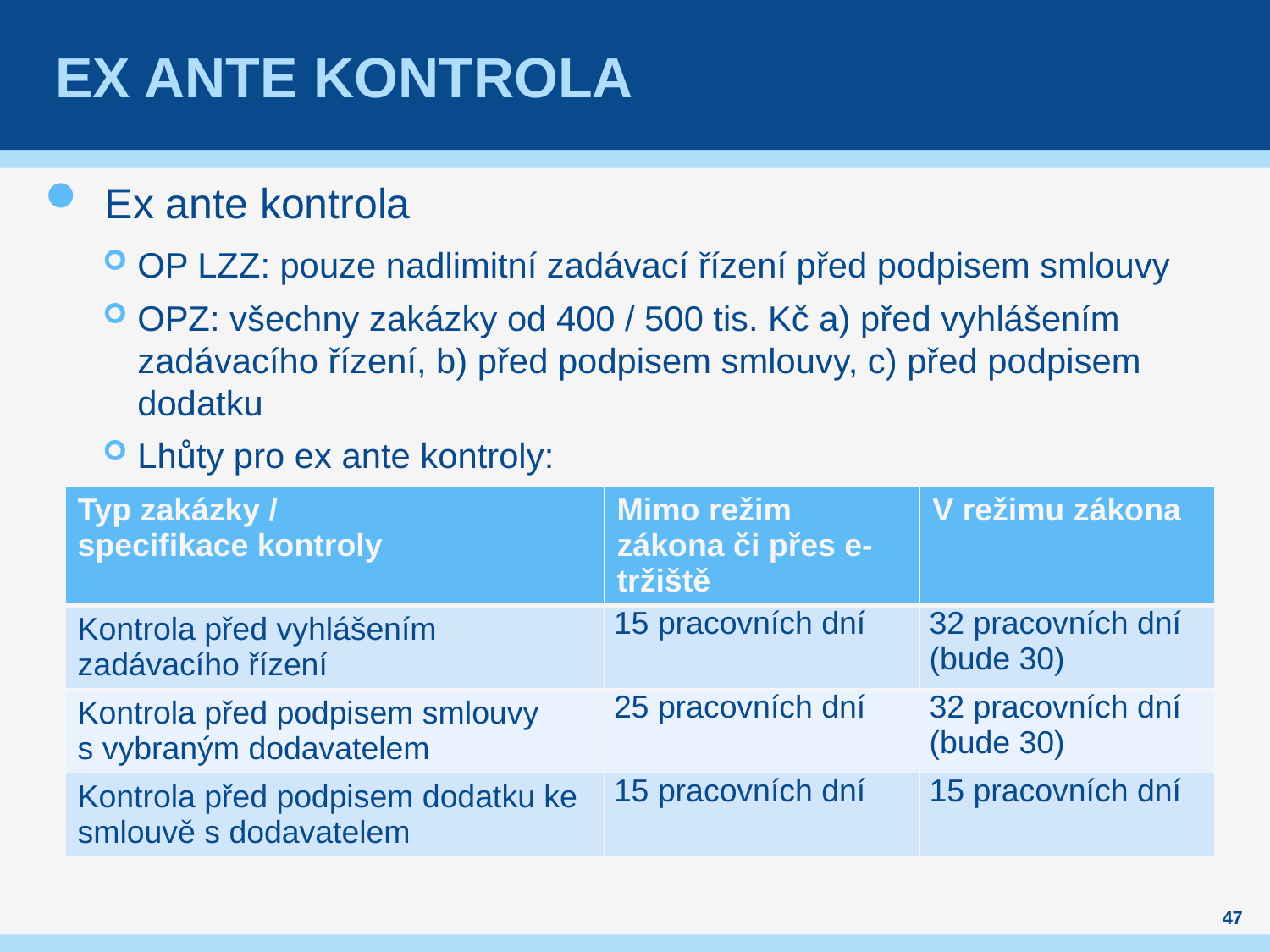

# Ex ante kontrola
Ex ante kontrola
OP LZZ: pouze nadlimitní zadávací řízení před podpisem smlouvy
OPZ: všechny zakázky od 400 / 500 tis. Kč a) před vyhlášením zadávacího řízení, b) před podpisem smlouvy, c) před podpisem dodatku
Lhůty pro ex ante kontroly:
| Typ zakázky / specifikace kontroly | Mimo režim zákona či přes e-tržiště | V režimu zákona |
| --- | --- | --- |
| Kontrola před vyhlášením zadávacího řízení | 15 pracovních dní | 32 pracovních dní (bude 30) |
| Kontrola před podpisem smlouvy s vybraným dodavatelem | 25 pracovních dní | 32 pracovních dní (bude 30) |
| Kontrola před podpisem dodatku ke smlouvě s dodavatelem | 15 pracovních dní | 15 pracovních dní |
47